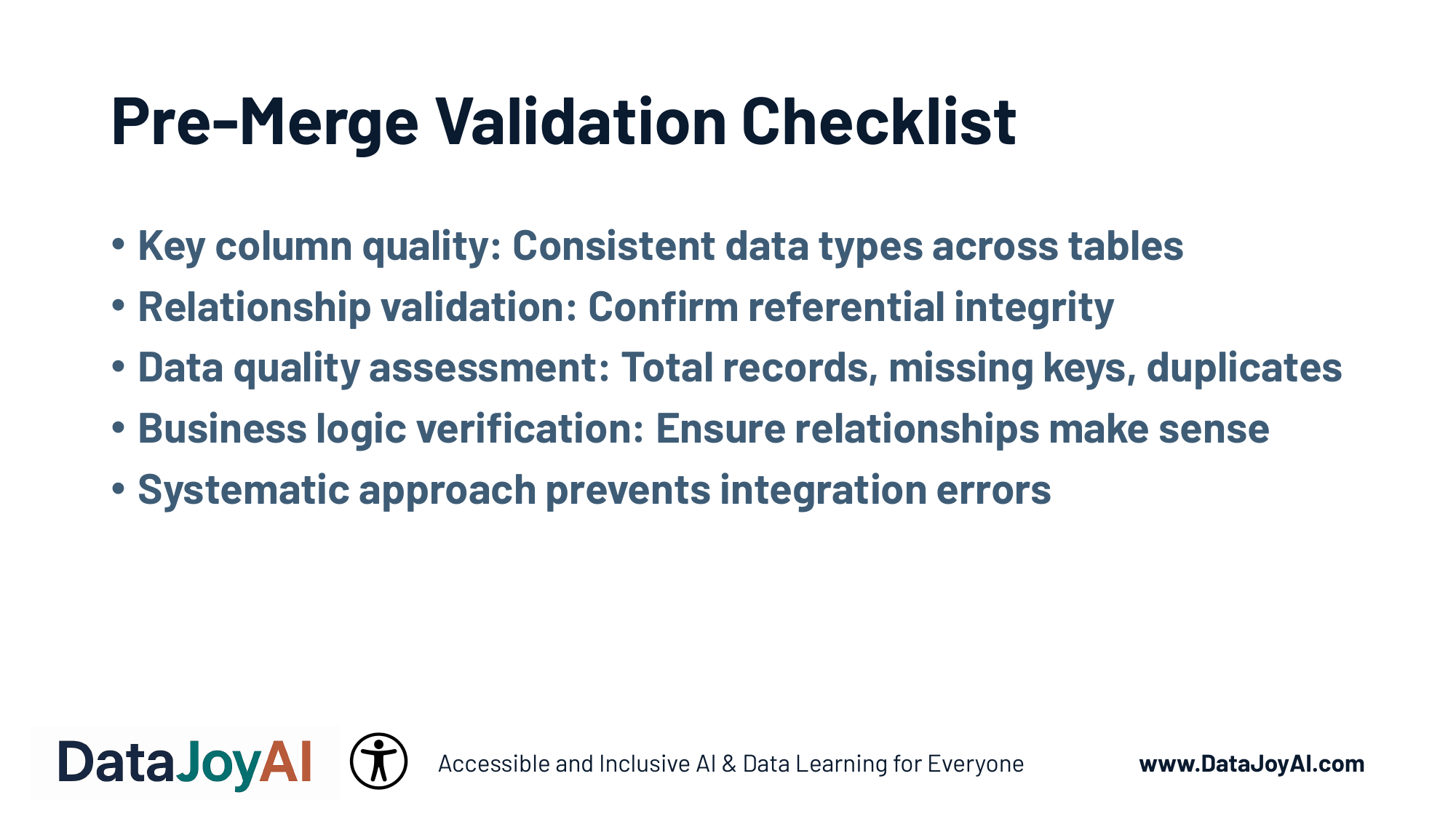

# Pre-Merge Validation Checklist
Key column quality: Consistent data types across tables
Relationship validation: Confirm referential integrity
Data quality assessment: Total records, missing keys, duplicates
Business logic verification: Ensure relationships make sense
Systematic approach prevents integration errors